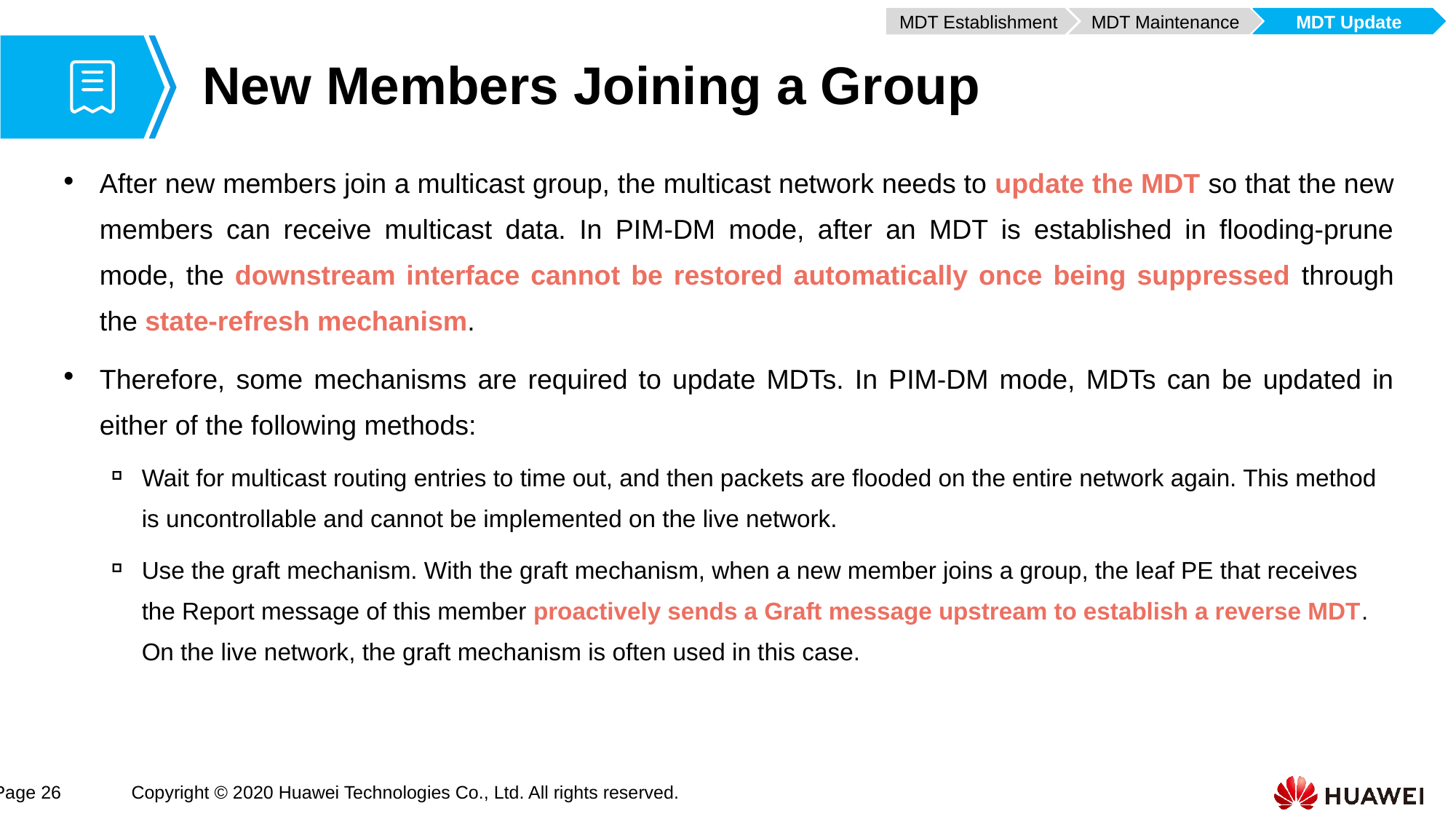

MDT Establishment
MDT Maintenance
MDT Update
# New Members Joining a Group
After new members join a multicast group, the multicast network needs to update the MDT so that the new members can receive multicast data. In PIM-DM mode, after an MDT is established in flooding-prune mode, the downstream interface cannot be restored automatically once being suppressed through the state-refresh mechanism.
Therefore, some mechanisms are required to update MDTs. In PIM-DM mode, MDTs can be updated in either of the following methods:
Wait for multicast routing entries to time out, and then packets are flooded on the entire network again. This method is uncontrollable and cannot be implemented on the live network.
Use the graft mechanism. With the graft mechanism, when a new member joins a group, the leaf PE that receives the Report message of this member proactively sends a Graft message upstream to establish a reverse MDT. On the live network, the graft mechanism is often used in this case.